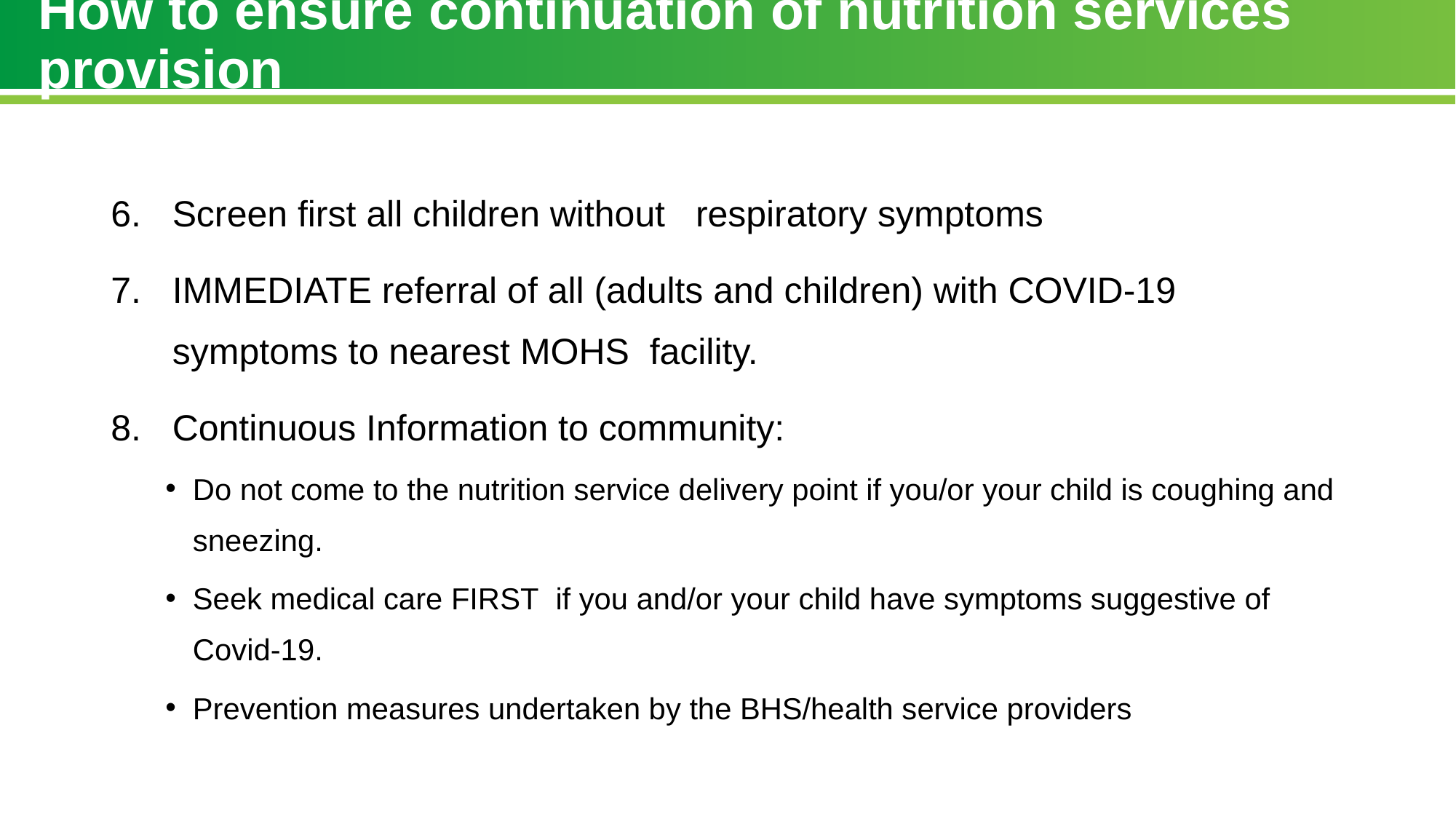

# How to ensure continuation of nutrition services provision
Screen first all children without   respiratory symptoms
IMMEDIATE referral of all (adults and children) with COVID-19 symptoms to nearest MOHS  facility.
Continuous Information to community:
Do not come to the nutrition service delivery point if you/or your child is coughing and sneezing.
Seek medical care FIRST  if you and/or your child have symptoms suggestive of Covid-19.
Prevention measures undertaken by the BHS/health service providers